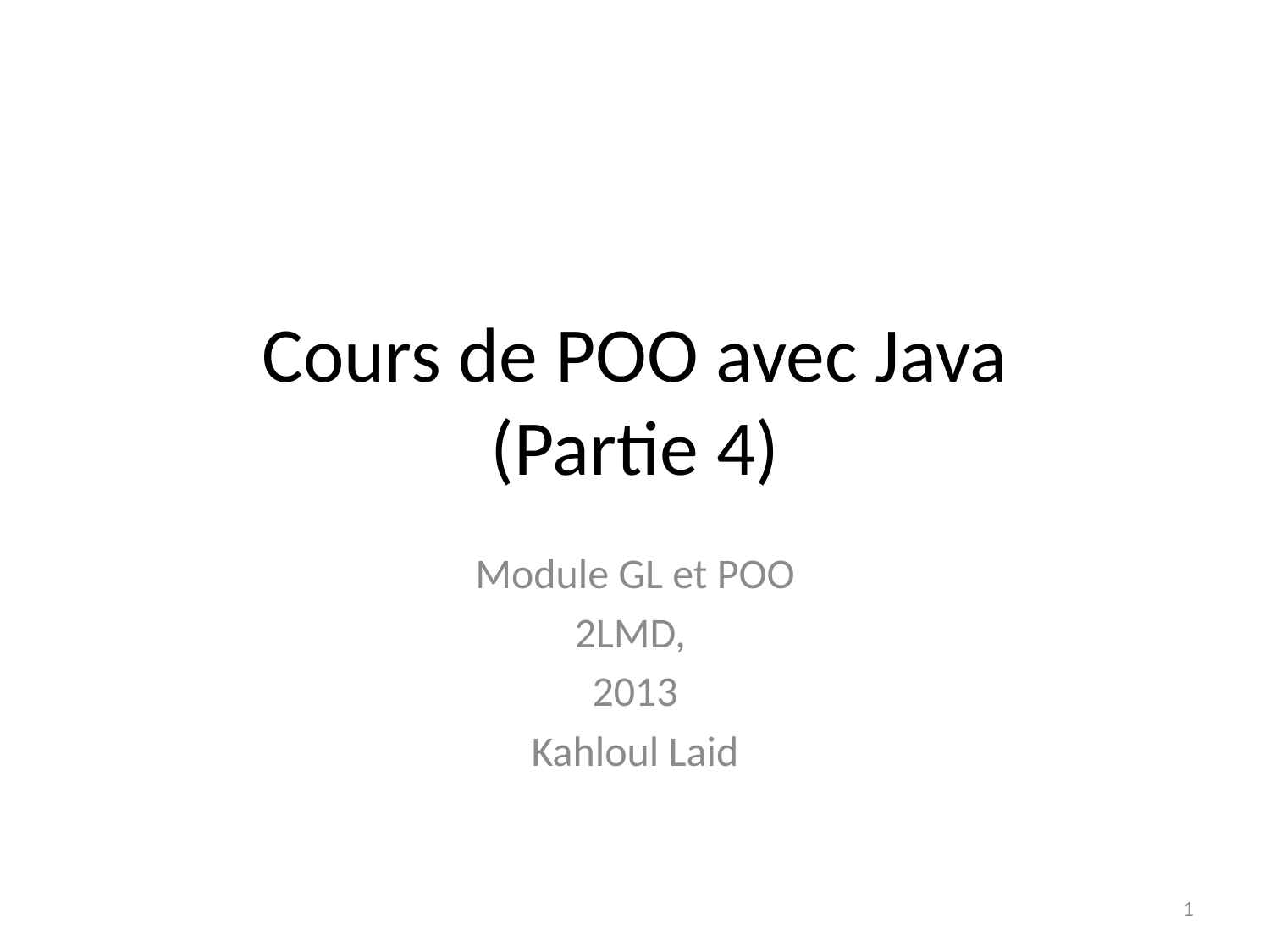

# Cours de POO avec Java (Partie 4)
Module GL et POO
2LMD,
2013
Kahloul Laid
1